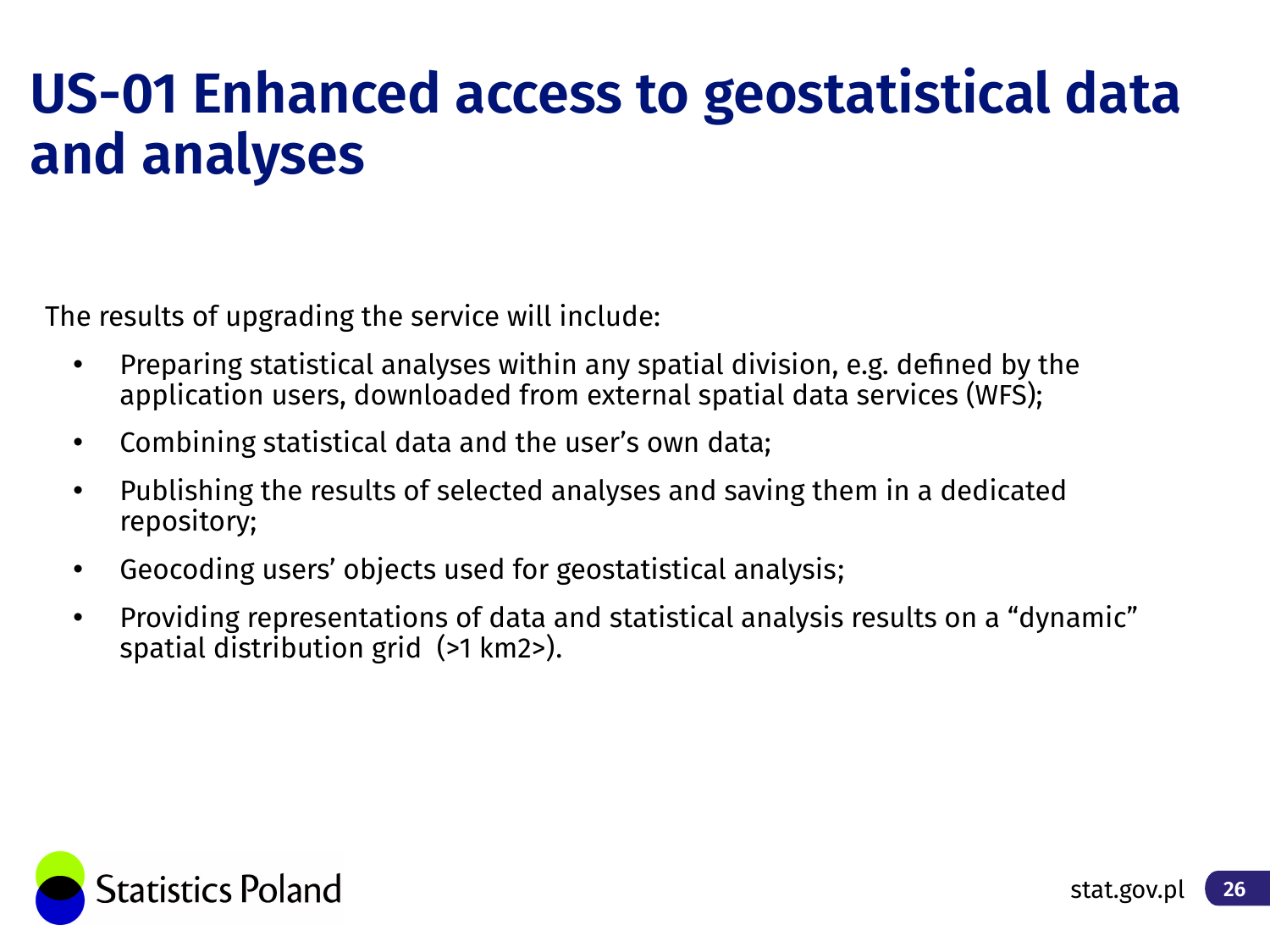

US-01 Enhanced access to geostatistical data and analyses
The results of upgrading the service will include:
Preparing statistical analyses within any spatial division, e.g. defined by the application users, downloaded from external spatial data services (WFS);
Combining statistical data and the user’s own data;
Publishing the results of selected analyses and saving them in a dedicated repository;
Geocoding users’ objects used for geostatistical analysis;
Providing representations of data and statistical analysis results on a “dynamic” spatial distribution grid  (>1 km2>).